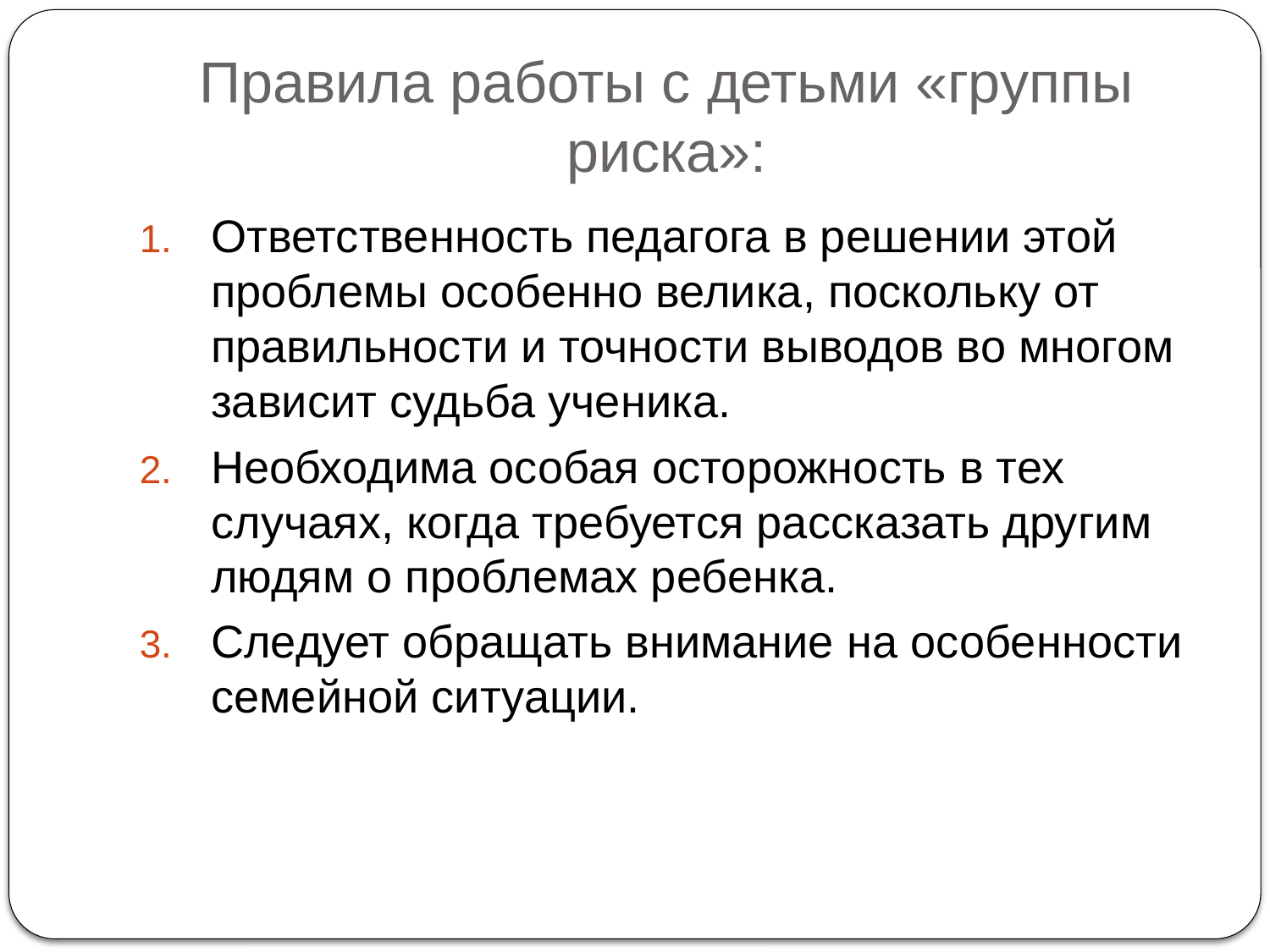

# Правила работы с детьми «группы риска»:
Ответственность педагога в решении этой проблемы особенно велика, поскольку от правильности и точности выводов во многом зависит судьба ученика.
Необходима особая осторожность в тех случаях, когда требуется рассказать другим людям о проблемах ребенка.
Следует обращать внимание на особенности семейной ситуации.